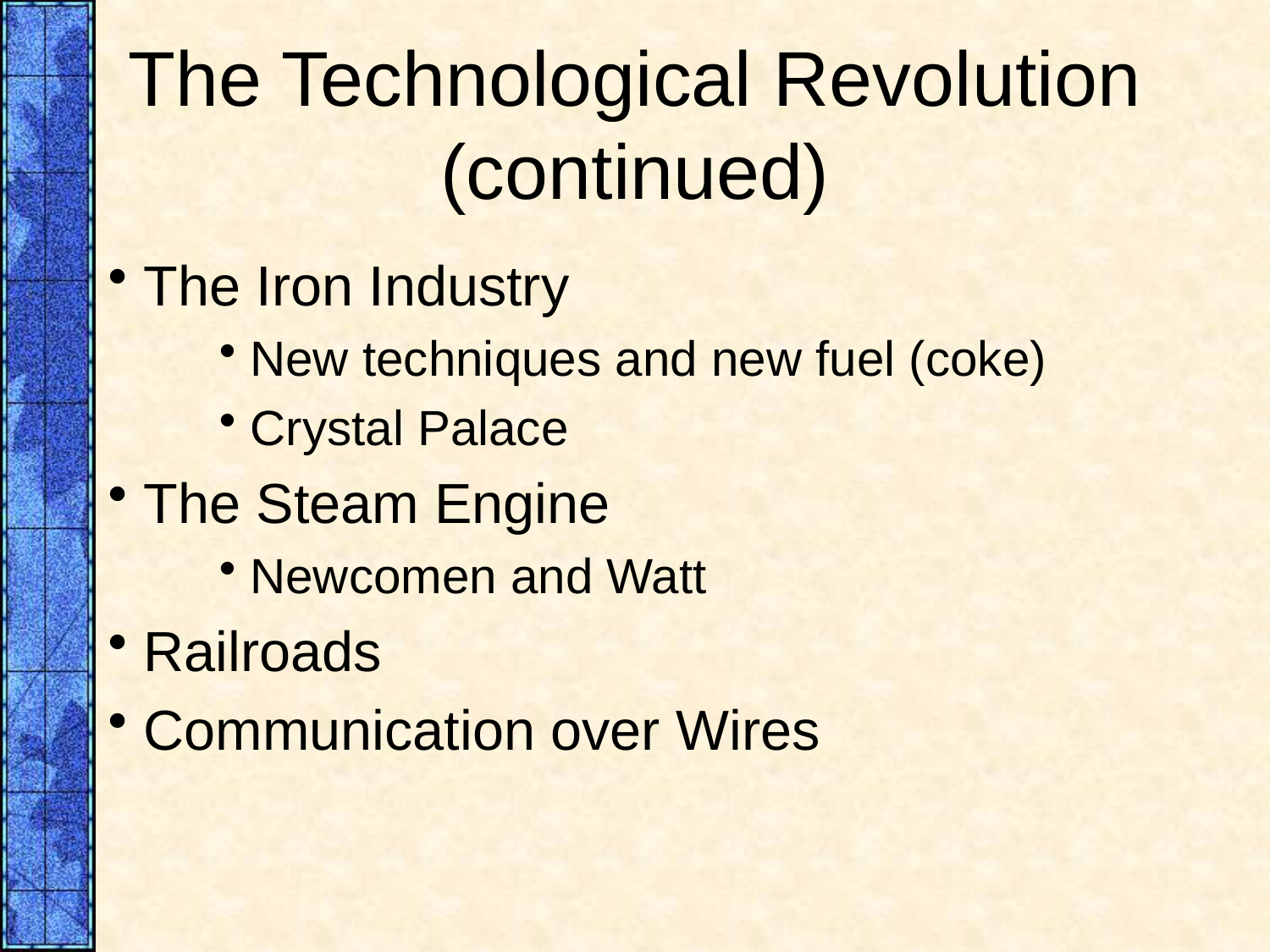

# The Technological Revolution (continued)
 The Iron Industry
 New techniques and new fuel (coke)
 Crystal Palace
 The Steam Engine
 Newcomen and Watt
 Railroads
 Communication over Wires